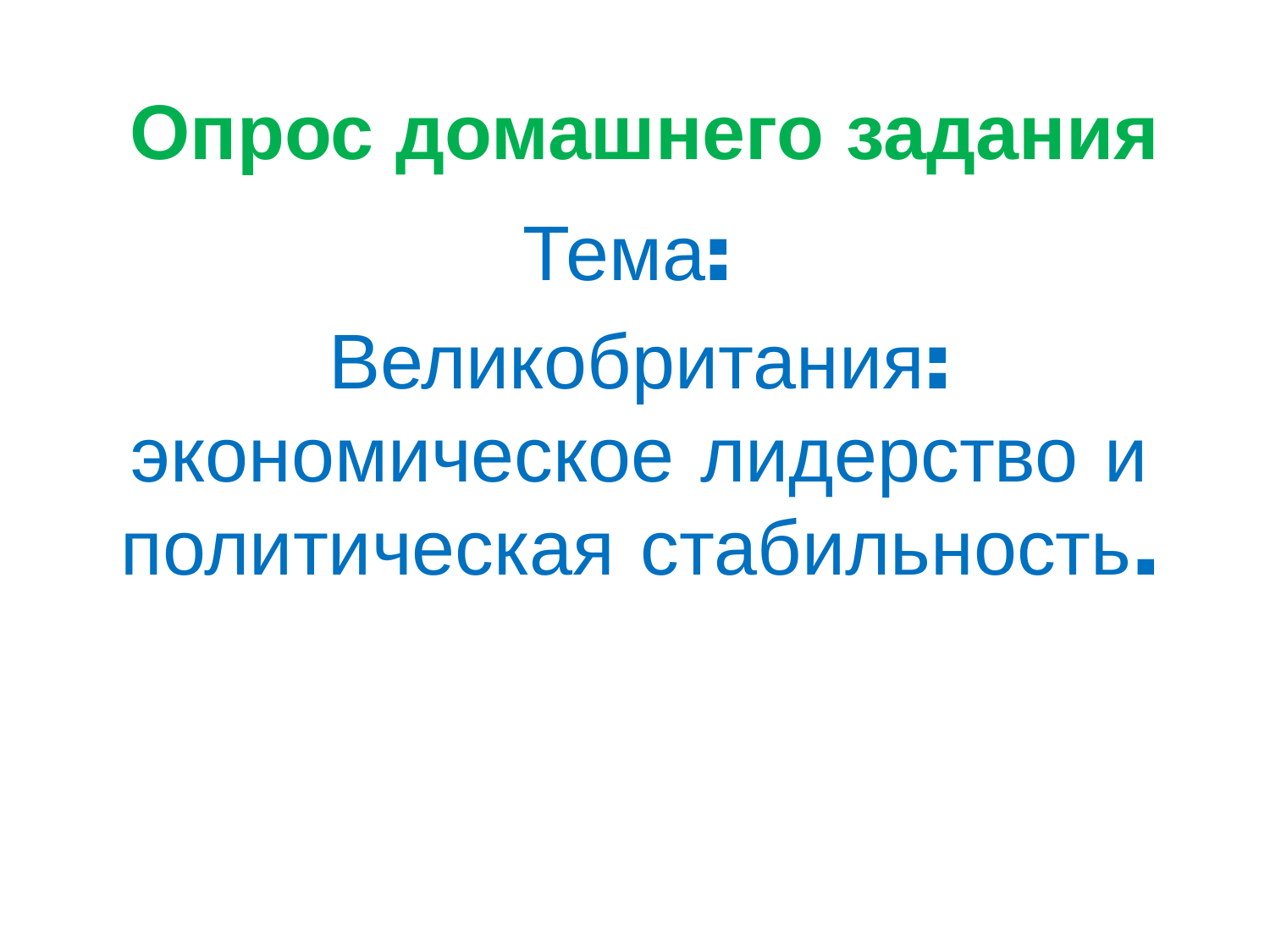

# Опрос домашнего задания
Тема:
Великобритания: экономическое лидерство и политическая стабильность.